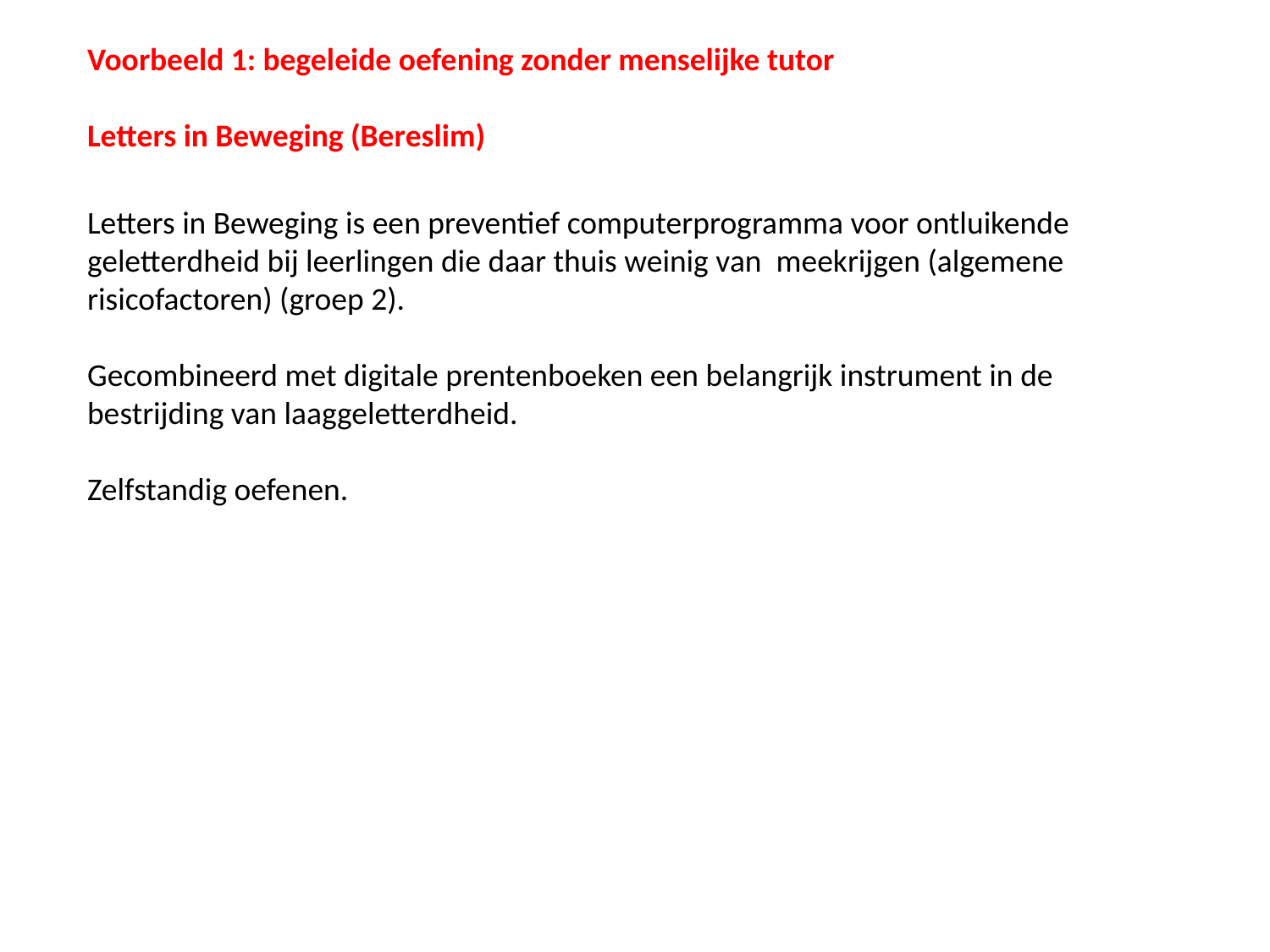

Voorbeeld 1: begeleide oefening zonder menselijke tutor

Letters in Beweging (Bereslim)
Letters in Beweging is een preventief computerprogramma voor ontluikende geletterdheid bij leerlingen die daar thuis weinig van  meekrijgen (algemene risicofactoren) (groep 2).

Gecombineerd met digitale prentenboeken een belangrijk instrument in de bestrijding van laaggeletterdheid.

Zelfstandig oefenen.